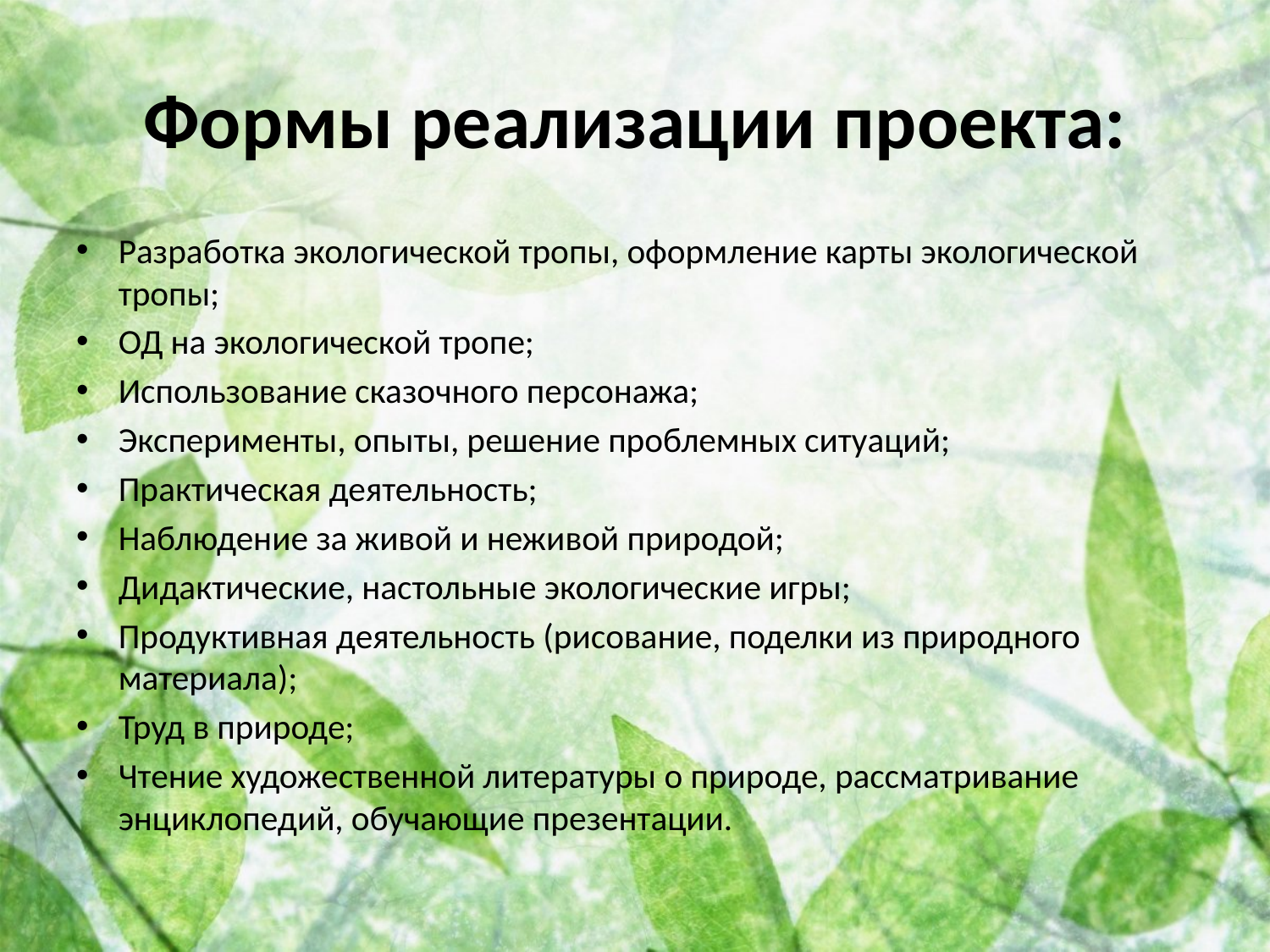

# Формы реализации проекта:
Разработка экологической тропы, оформление карты экологической тропы;
ОД на экологической тропе;
Использование сказочного персонажа;
Эксперименты, опыты, решение проблемных ситуаций;
Практическая деятельность;
Наблюдение за живой и неживой природой;
Дидактические, настольные экологические игры;
Продуктивная деятельность (рисование, поделки из природного материала);
Труд в природе;
Чтение художественной литературы о природе, рассматривание энциклопедий, обучающие презентации.